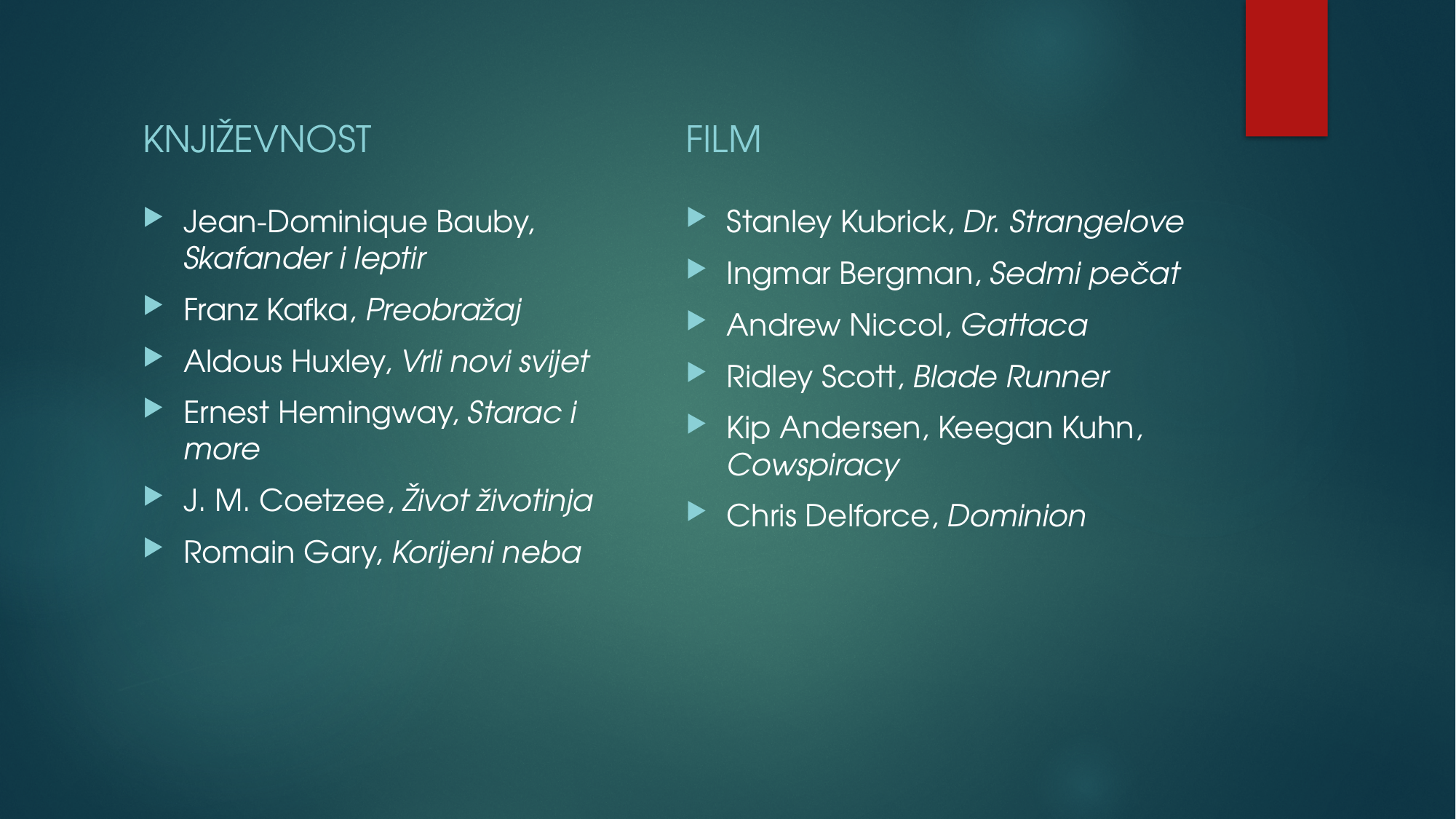

FILM
KNJIŽEVNOST
Jean-Dominique Bauby, Skafander i leptir
Franz Kafka, Preobražaj
Aldous Huxley, Vrli novi svijet
Ernest Hemingway, Starac i more
J. M. Coetzee, Život životinja
Romain Gary, Korijeni neba

Stanley Kubrick, Dr. Strangelove
Ingmar Bergman, Sedmi pečat
Andrew Niccol, Gattaca
Ridley Scott, Blade Runner
Kip Andersen, Keegan Kuhn, Cowspiracy
Chris Delforce, Dominion